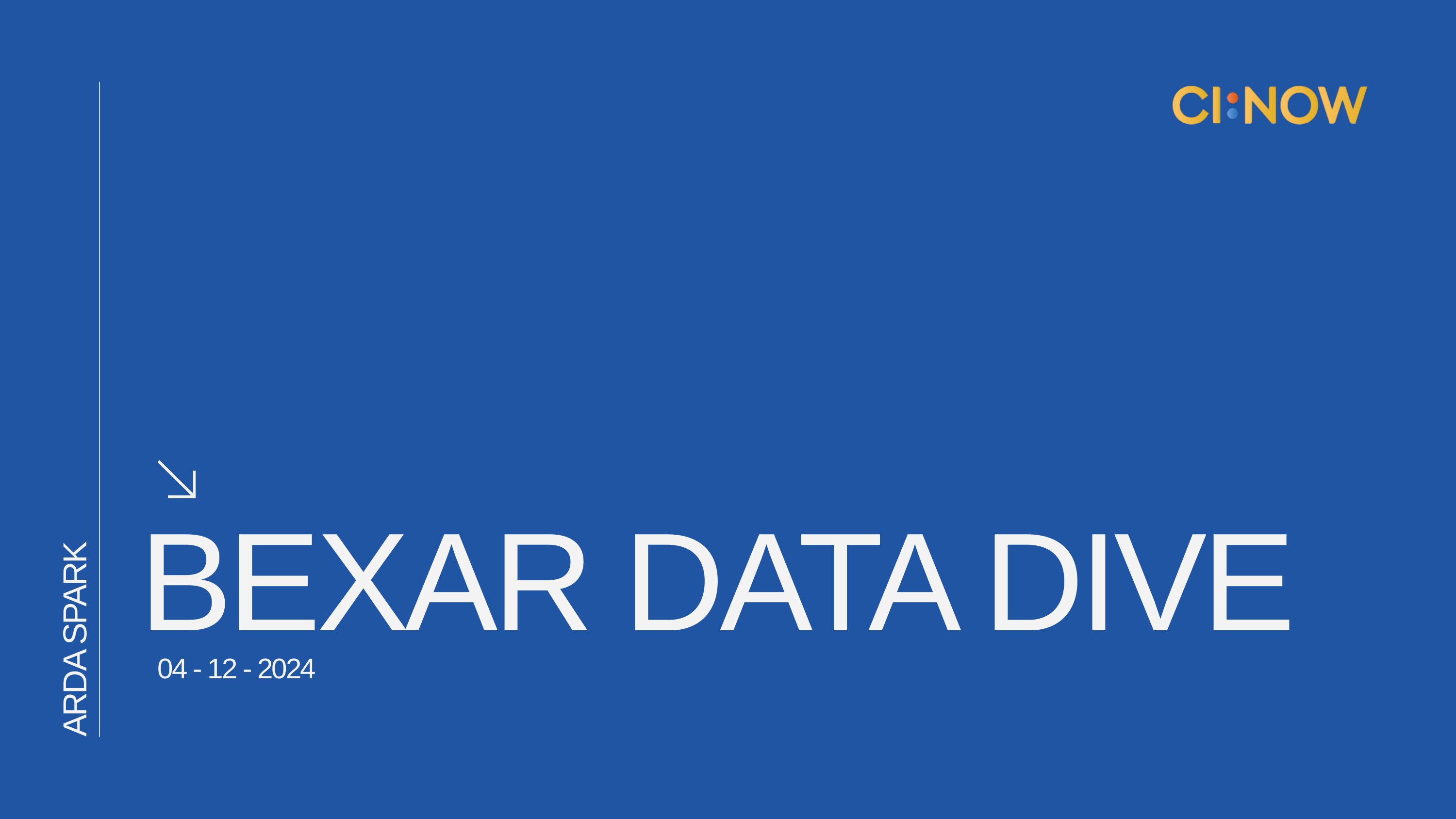

ARDA SPARK

BEXAR DATA DIVE
04 - 12 - 2024